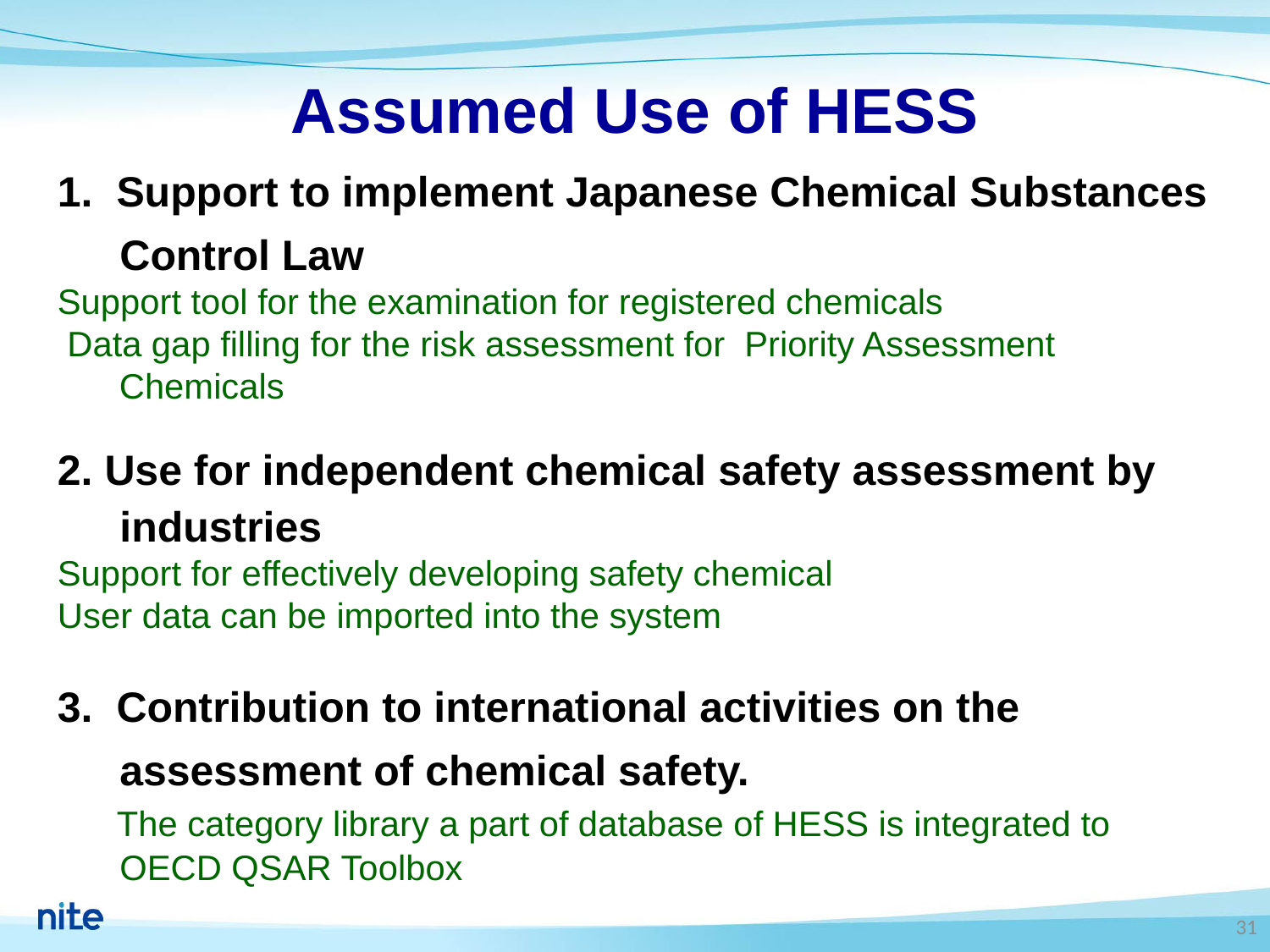

# Assumed Use of HESS
1.  Support to implement Japanese Chemical Substances Control Law
Support tool for the examination for registered chemicals
 Data gap filling for the risk assessment for  Priority Assessment Chemicals
2. Use for independent chemical safety assessment by industries
Support for effectively developing safety chemical
User data can be imported into the system
3.  Contribution to international activities on the assessment of chemical safety.
     The category library a part of database of HESS is integrated to OECD QSAR Toolbox
31